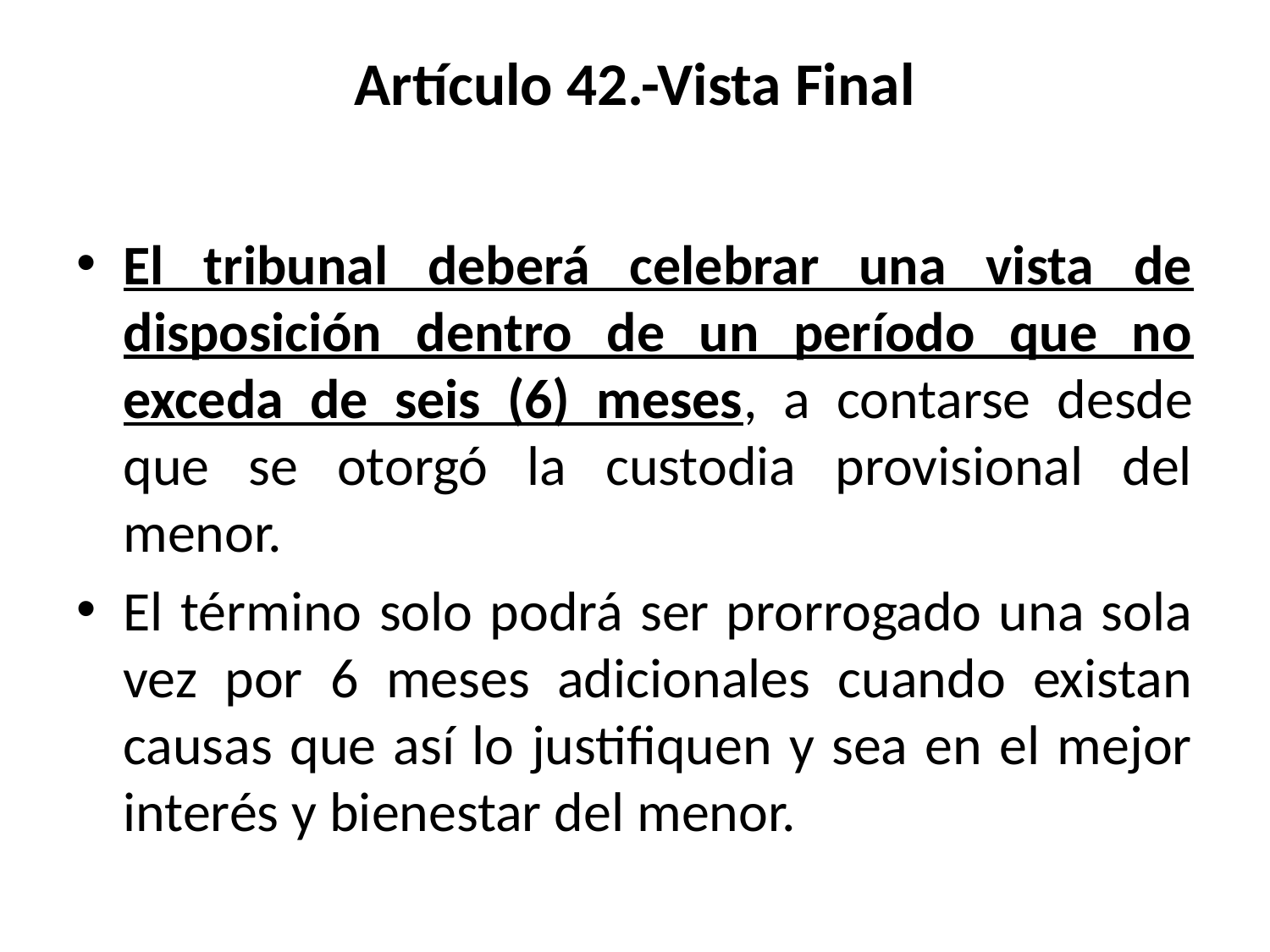

# Artículo 42.-Vista Final
El tribunal deberá celebrar una vista de disposición dentro de un período que no exceda de seis (6) meses, a contarse desde que se otorgó la custodia provisional del menor.
El término solo podrá ser prorrogado una sola vez por 6 meses adicionales cuando existan causas que así lo justifiquen y sea en el mejor interés y bienestar del menor.